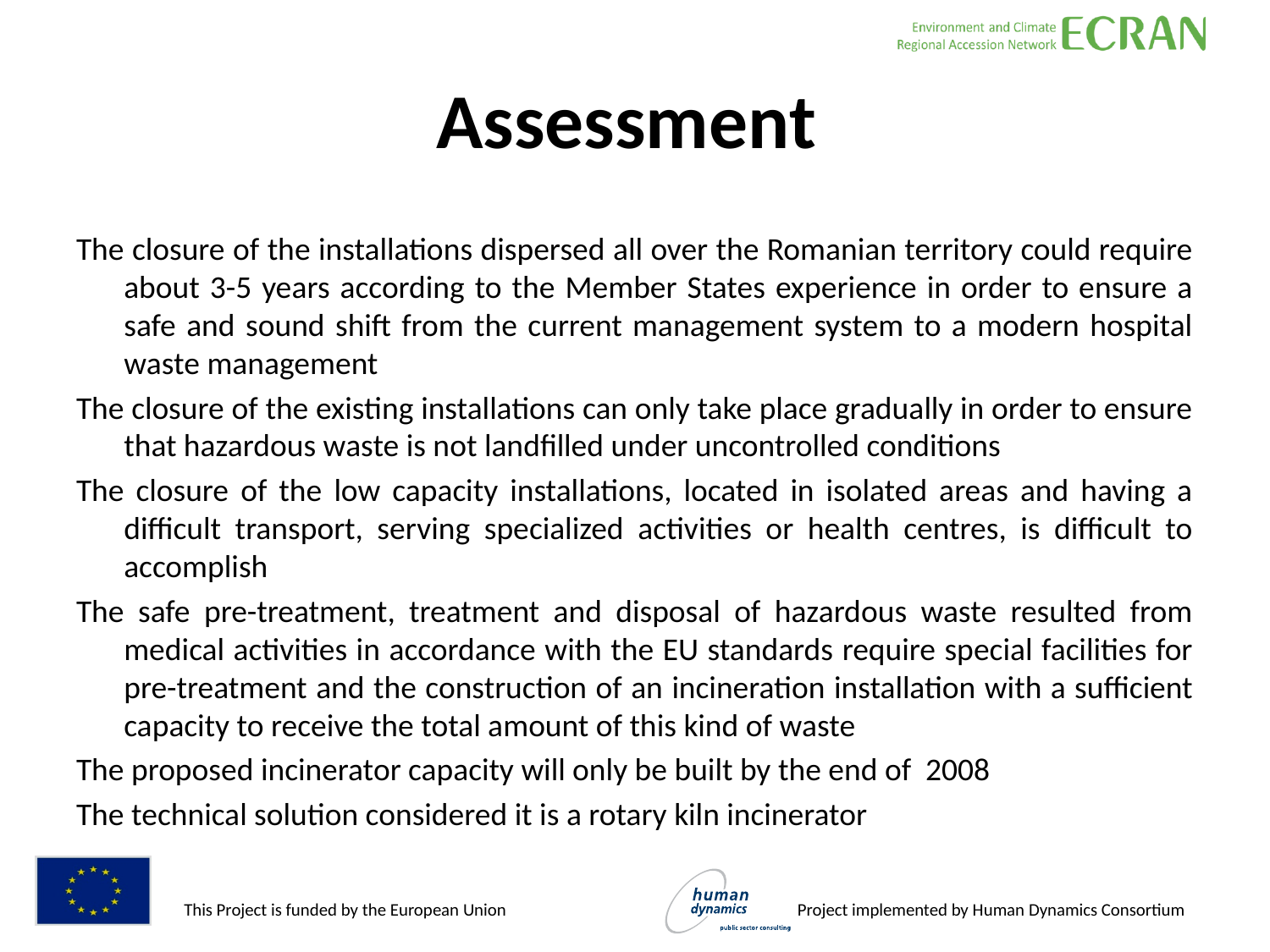

Assessment
The closure of the installations dispersed all over the Romanian territory could require about 3-5 years according to the Member States experience in order to ensure a safe and sound shift from the current management system to a modern hospital waste management
The closure of the existing installations can only take place gradually in order to ensure that hazardous waste is not landfilled under uncontrolled conditions
The closure of the low capacity installations, located in isolated areas and having a difficult transport, serving specialized activities or health centres, is difficult to accomplish
The safe pre-treatment, treatment and disposal of hazardous waste resulted from medical activities in accordance with the EU standards require special facilities for pre-treatment and the construction of an incineration installation with a sufficient capacity to receive the total amount of this kind of waste
The proposed incinerator capacity will only be built by the end of  2008
The technical solution considered it is a rotary kiln incinerator